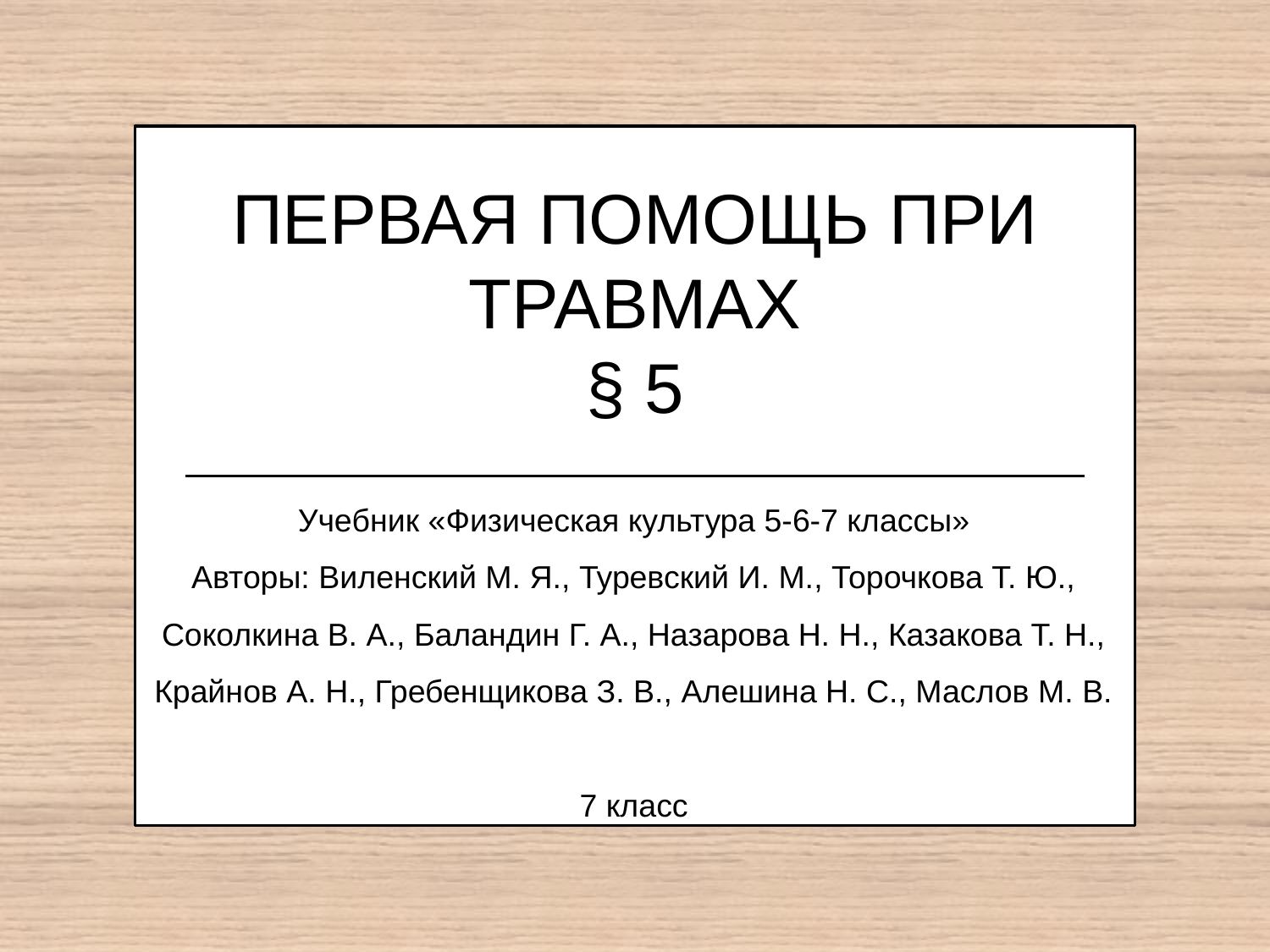

# ПЕРВАЯ ПОМОЩЬ ПРИ ТРАВМАХ § 5
Учебник «Физическая культура 5-6-7 классы»
Авторы: Виленский М. Я., Туревский И. М., Торочкова Т. Ю., Соколкина В. А., Баландин Г. А., Назарова Н. Н., Казакова Т. Н., Крайнов А. Н., Гребенщикова З. В., Алешина Н. С., Маслов М. В.

7 класс